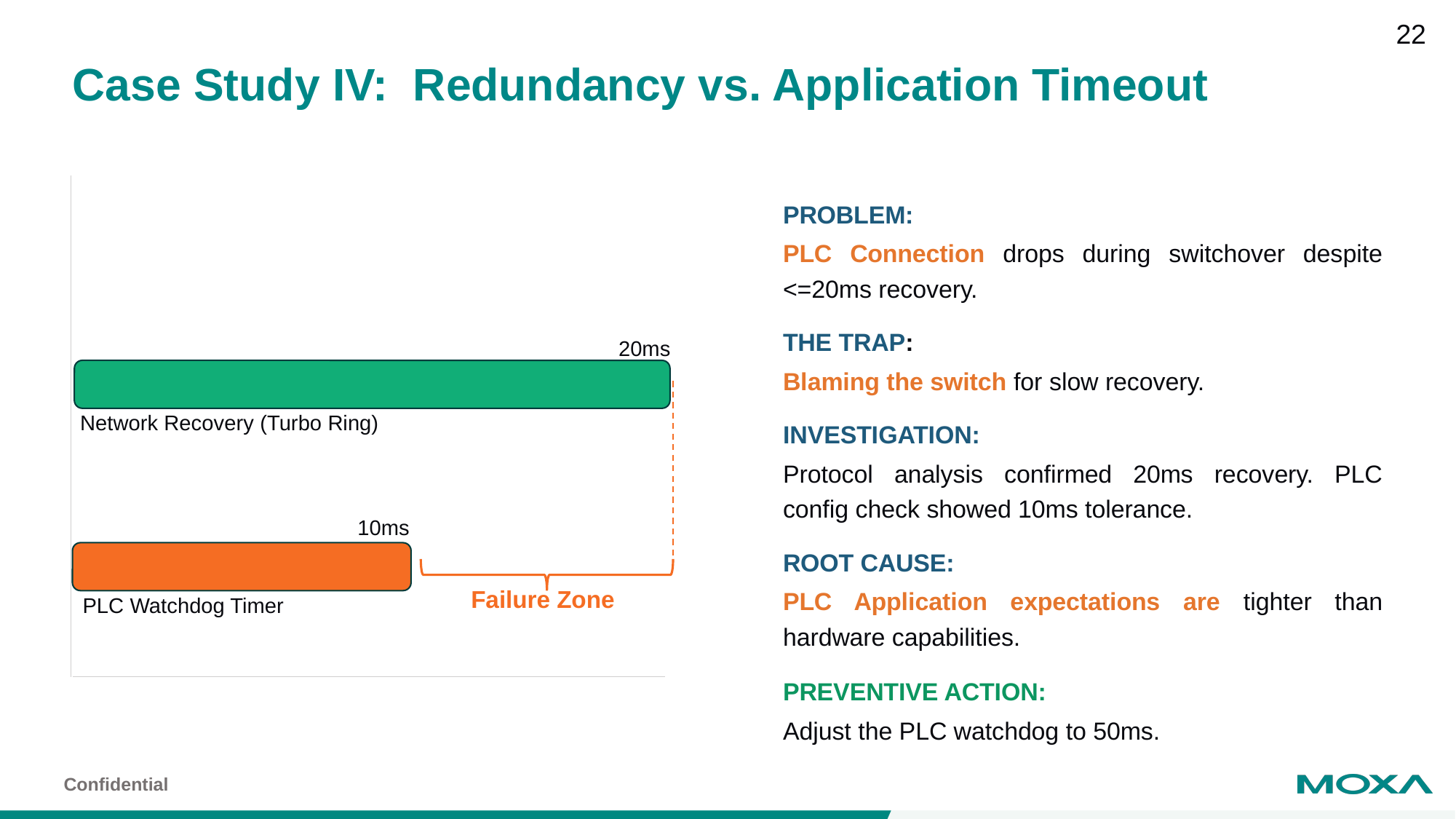

# Case Study IV:  Redundancy vs. Application Timeout

PROBLEM:
PLC Connection drops during switchover despite <=20ms recovery.

THE TRAP:
Blaming the switch for slow recovery.

INVESTIGATION:
Protocol analysis confirmed 20ms recovery. PLC config check showed 10ms tolerance.

ROOT CAUSE:
PLC Application expectations are tighter than hardware capabilities.

PREVENTIVE ACTION:
Adjust the PLC watchdog to 50ms.
20ms

Network Recovery (Turbo Ring)

10ms

Failure Zone
PLC Watchdog Timer